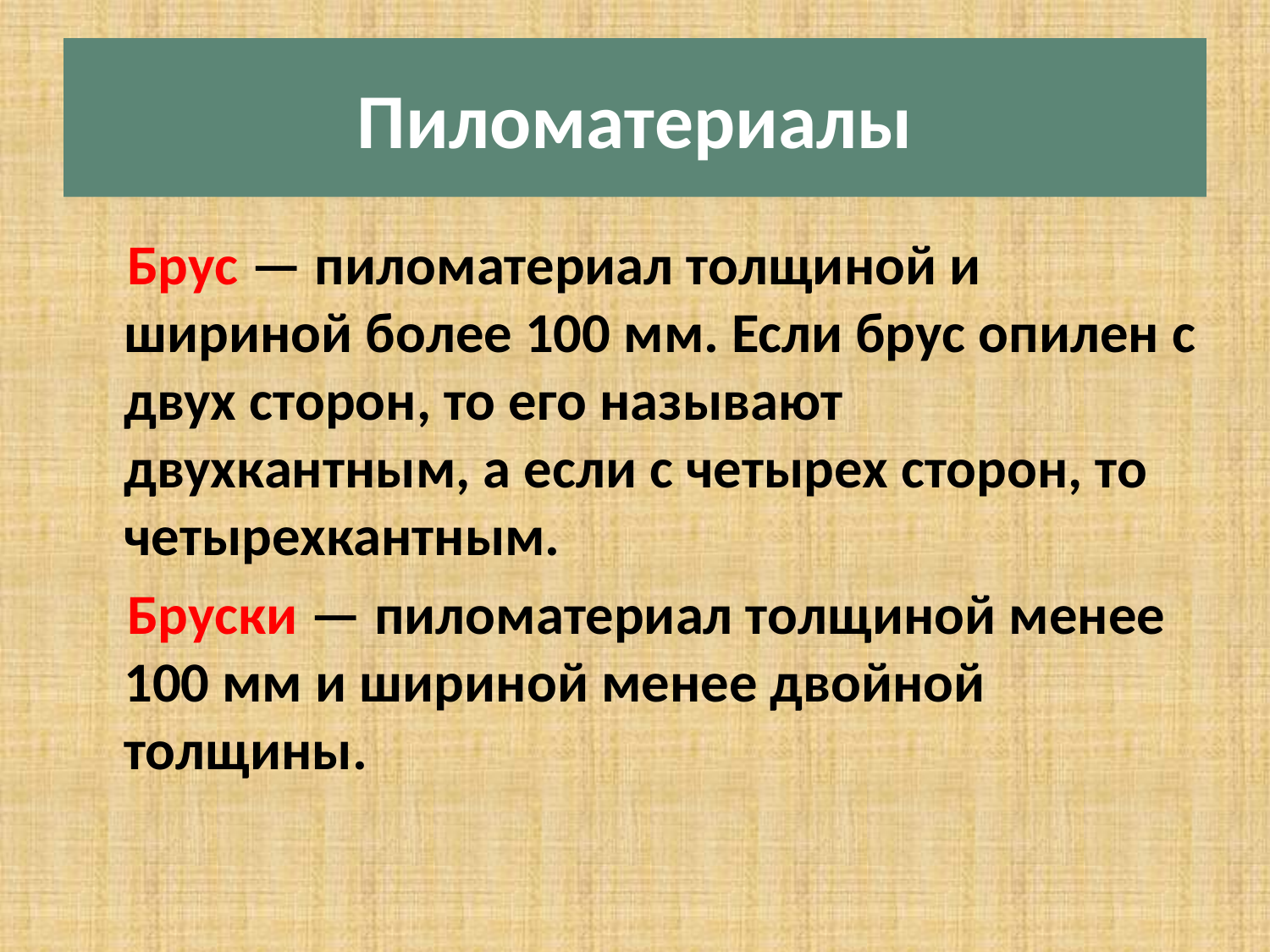

# Пиломатериалы
    Брус — пиломатериал толщиной и шириной более 100 мм. Если брус опилен с двух сторон, то его называют  двухкантным, а если с четырех сторон, то четырехкантным.
    Бруски — пиломатериал толщиной менее 100 мм и шириной менее двойной толщины.